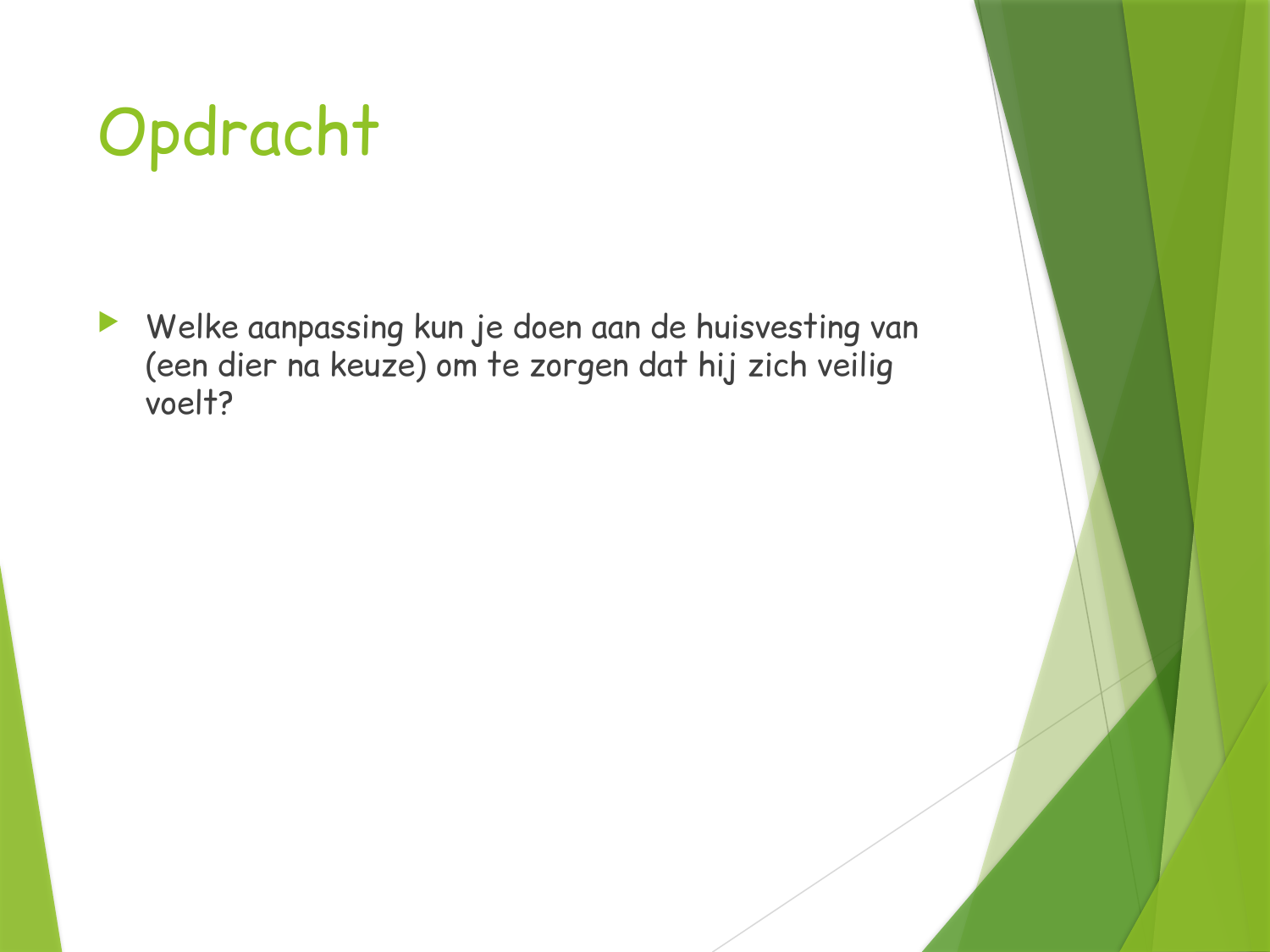

# Opdracht
Welke aanpassing kun je doen aan de huisvesting van (een dier na keuze) om te zorgen dat hij zich veilig voelt?